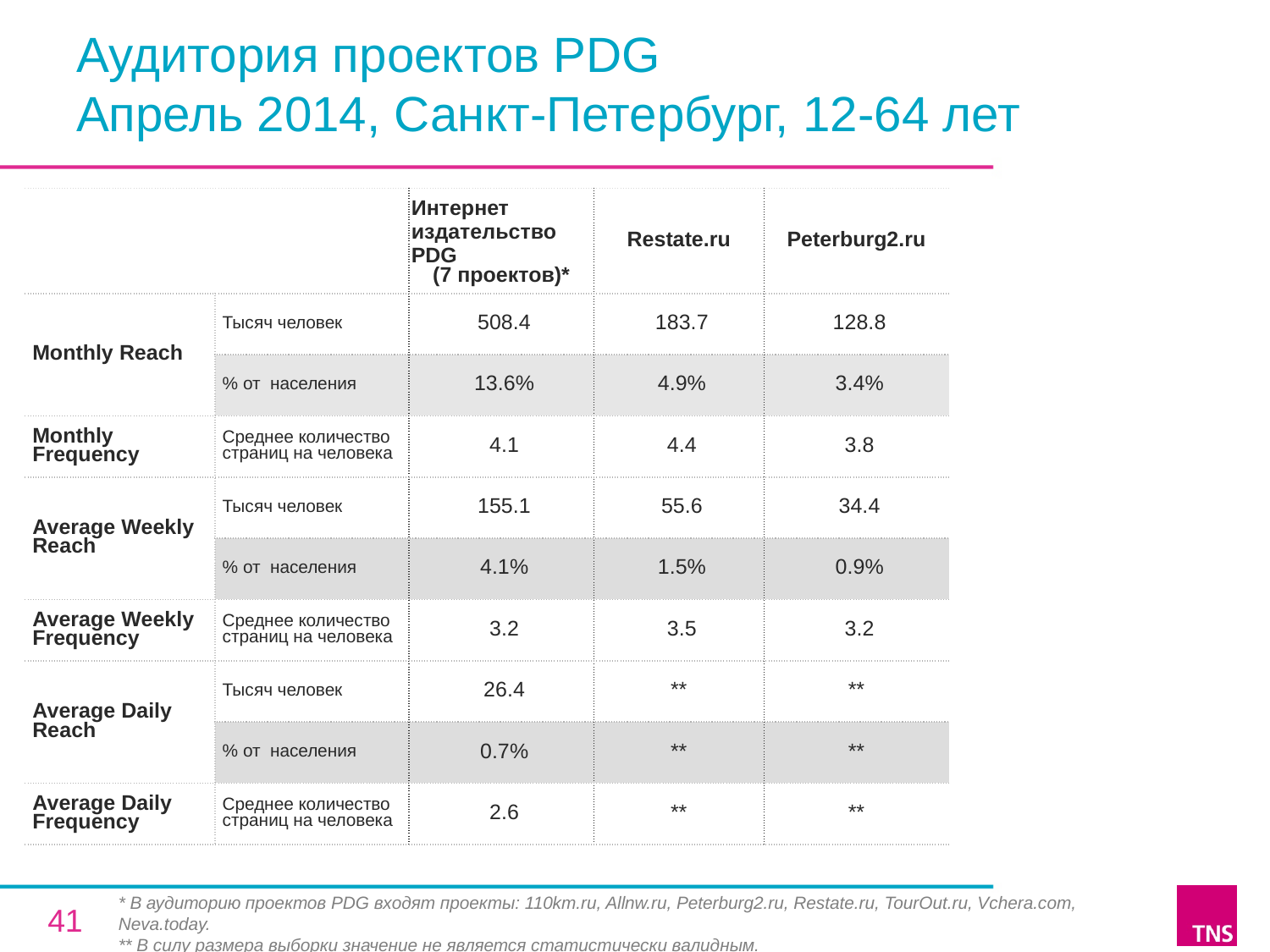

# Аудитория проектов PDG Апрель 2014, Санкт-Петербург, 12-64 лет
|  |  | Интернет издательство PDG (7 проектов)\* | Restate.ru | Peterburg2.ru |
| --- | --- | --- | --- | --- |
| Monthly Reach | Тысяч человек | 508.4 | 183.7 | 128.8 |
|  | % от населения | 13.6% | 4.9% | 3.4% |
| Monthly Frequency | Среднее количество страниц на человека | 4.1 | 4.4 | 3.8 |
| Average Weekly Reach | Тысяч человек | 155.1 | 55.6 | 34.4 |
|  | % от населения | 4.1% | 1.5% | 0.9% |
| Average Weekly Frequency | Среднее количество страниц на человека | 3.2 | 3.5 | 3.2 |
| Average Daily Reach | Тысяч человек | 26.4 | \*\* | \*\* |
|  | % от населения | 0.7% | \*\* | \*\* |
| Average Daily Frequency | Среднее количество страниц на человека | 2.6 | \*\* | \*\* |
* В аудиторию проектов PDG входят проекты: 110km.ru, Allnw.ru, Peterburg2.ru, Restate.ru, TourOut.ru, Vchera.com, Neva.today.
** В силу размера выборки значение не является статистически валидным.
41